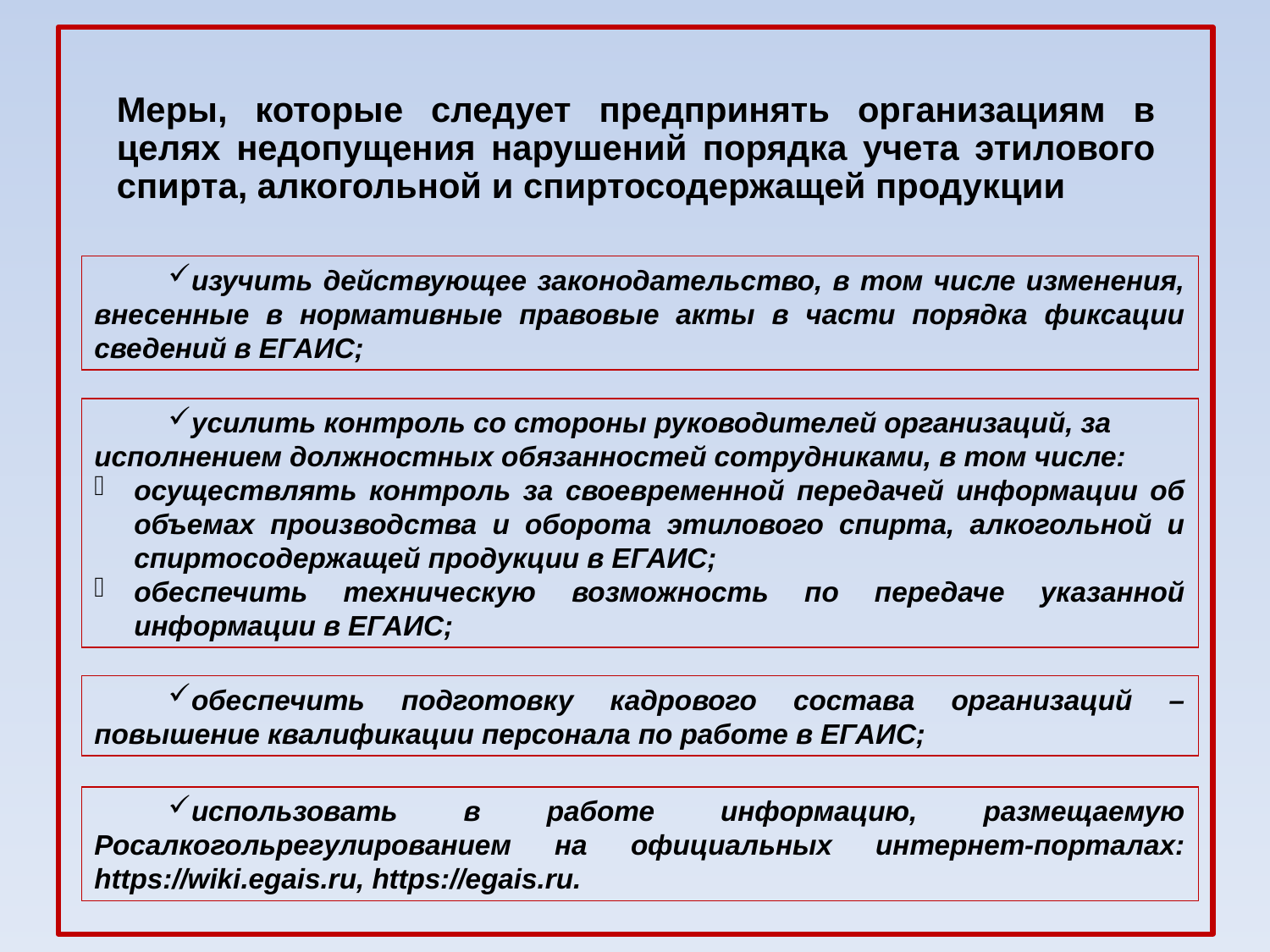

Меры, которые следует предпринять организациям в целях недопущения нарушений порядка учета этилового спирта, алкогольной и спиртосодержащей продукции
изучить действующее законодательство, в том числе изменения, внесенные в нормативные правовые акты в части порядка фиксации сведений в ЕГАИС;
усилить контроль со стороны руководителей организаций, за исполнением должностных обязанностей сотрудниками, в том числе:
осуществлять контроль за своевременной передачей информации об объемах производства и оборота этилового спирта, алкогольной и спиртосодержащей продукции в ЕГАИС;
обеспечить техническую возможность по передаче указанной информации в ЕГАИС;

обеспечить подготовку кадрового состава организаций – повышение квалификации персонала по работе в ЕГАИС;
использовать в работе информацию, размещаемую Росалкогольрегулированием на официальных интернет-порталах: https://wiki.egais.ru, https://egais.ru.